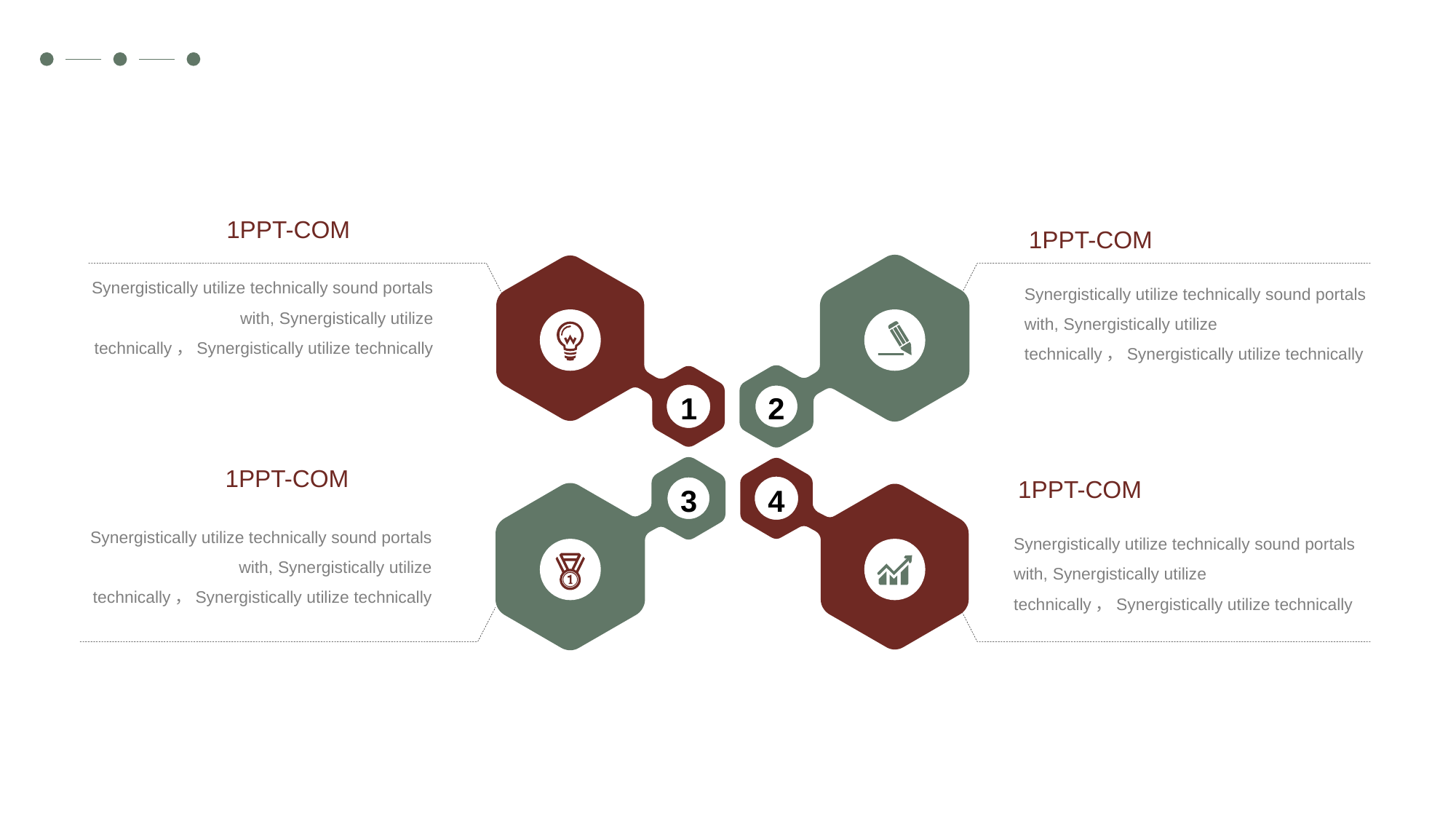

1PPT-COM
1PPT-COM

Synergistically utilize technically sound portals with, Synergistically utilize technically，Synergistically utilize technically
Synergistically utilize technically sound portals with, Synergistically utilize technically，Synergistically utilize technically

1
2
1PPT-COM
1PPT-COM

3
4
Synergistically utilize technically sound portals with, Synergistically utilize technically，Synergistically utilize technically
Synergistically utilize technically sound portals with, Synergistically utilize technically，Synergistically utilize technically